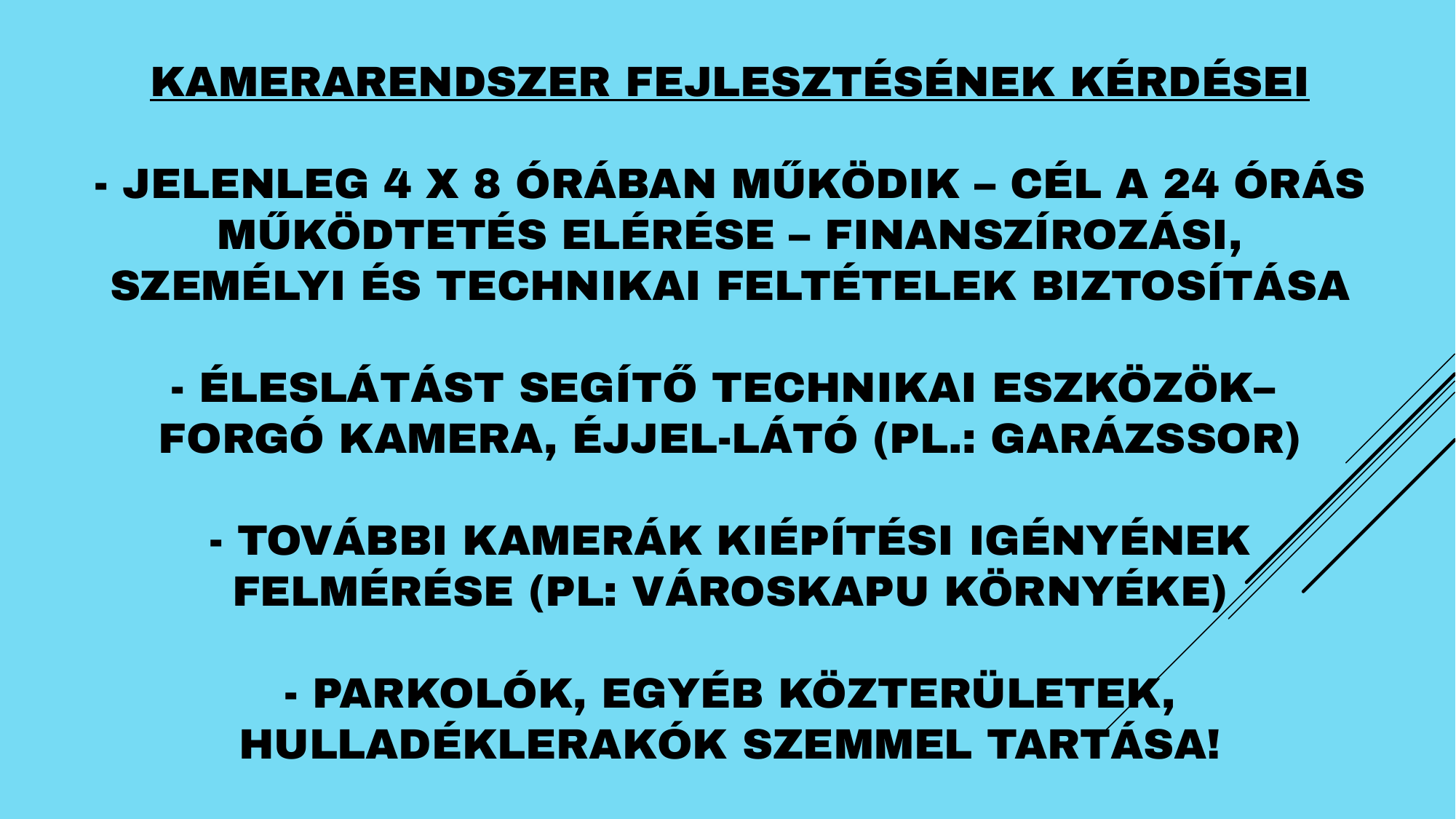

# Kamerarendszer fejlesztésének kérdései - jelenleg 4 x 8 órában működik – cél a 24 órás működtetés elérése – finanszírozási, személyi és technikai feltételek biztosítása - Éleslátást segítő technikai eszközök– forgó kamera, éjjel-látó (pl.: garázssor) - további kamerák kiépítési igényének felmérése (pl: városkapu környéke) - parkolók, egyéb közterületek, hulladéklerakók szemmel tartása!